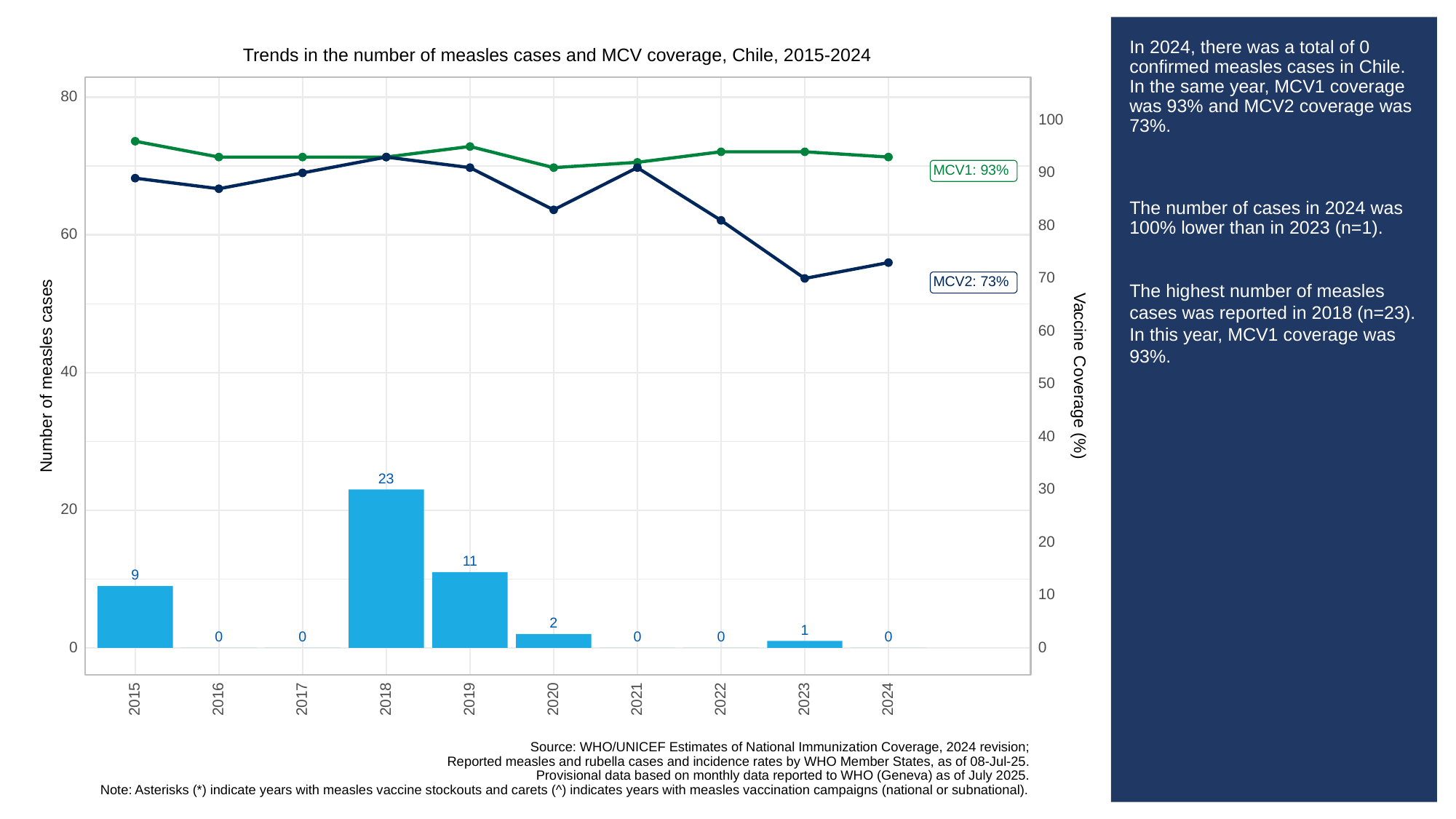

# In 2024, there was a total of 0 confirmed measles cases in Chile. In the same year, MCV1 coverage was 93% and MCV2 coverage was 73%.

The number of cases in 2024 was 100% lower than in 2023 (n=1).

The highest number of measles cases was reported in 2018 (n=23). In this year, MCV1 coverage was 93%.

Trends in the number of measles cases and MCV coverage, Chile, 2015-2024

80

100

MCV1: 93%

90

80
60

70

MCV2: 73%

60
40
Vaccine Coverage (%)
Number of measles cases

50
40

23
30

20

20
11
9

10
2
1
0
0
0
0
0

0
0

2023
2015
2016
2017
2018
2019
2020
2021
2022
2024
Source: WHO/UNICEF Estimates of National Immunization Coverage, 2024 revision;
Reported measles and rubella cases and incidence rates by WHO Member States, as of 08-Jul-25.
Provisional data based on monthly data reported to WHO (Geneva) as of July 2025.
Note: Asterisks (*) indicate years with measles vaccine stockouts and carets (^) indicates years with measles vaccination campaigns (national or subnational).